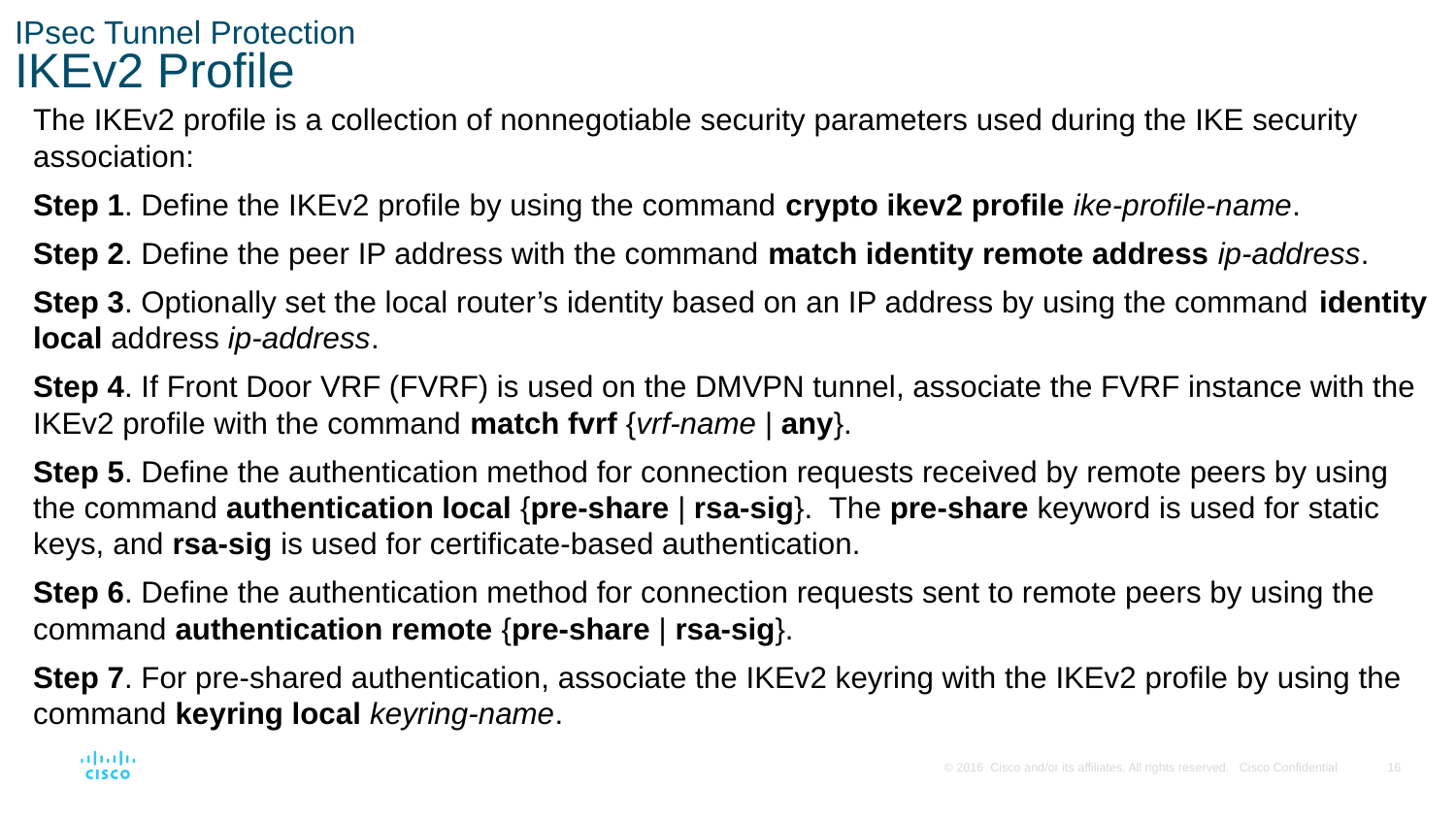

# IPsec Tunnel Protection IKEv2 Profile
The IKEv2 profile is a collection of nonnegotiable security parameters used during the IKE security association:
Step 1. Define the IKEv2 profile by using the command crypto ikev2 profile ike-profile-name.
Step 2. Define the peer IP address with the command match identity remote address ip-address.
Step 3. Optionally set the local router’s identity based on an IP address by using the command identity local address ip-address.
Step 4. If Front Door VRF (FVRF) is used on the DMVPN tunnel, associate the FVRF instance with the IKEv2 profile with the command match fvrf {vrf-name | any}.
Step 5. Define the authentication method for connection requests received by remote peers by using the command authentication local {pre-share | rsa-sig}.  The pre-share keyword is used for static keys, and rsa-sig is used for certificate-based authentication.
Step 6. Define the authentication method for connection requests sent to remote peers by using the command authentication remote {pre-share | rsa-sig}.
Step 7. For pre-shared authentication, associate the IKEv2 keyring with the IKEv2 profile by using the command keyring local keyring-name.